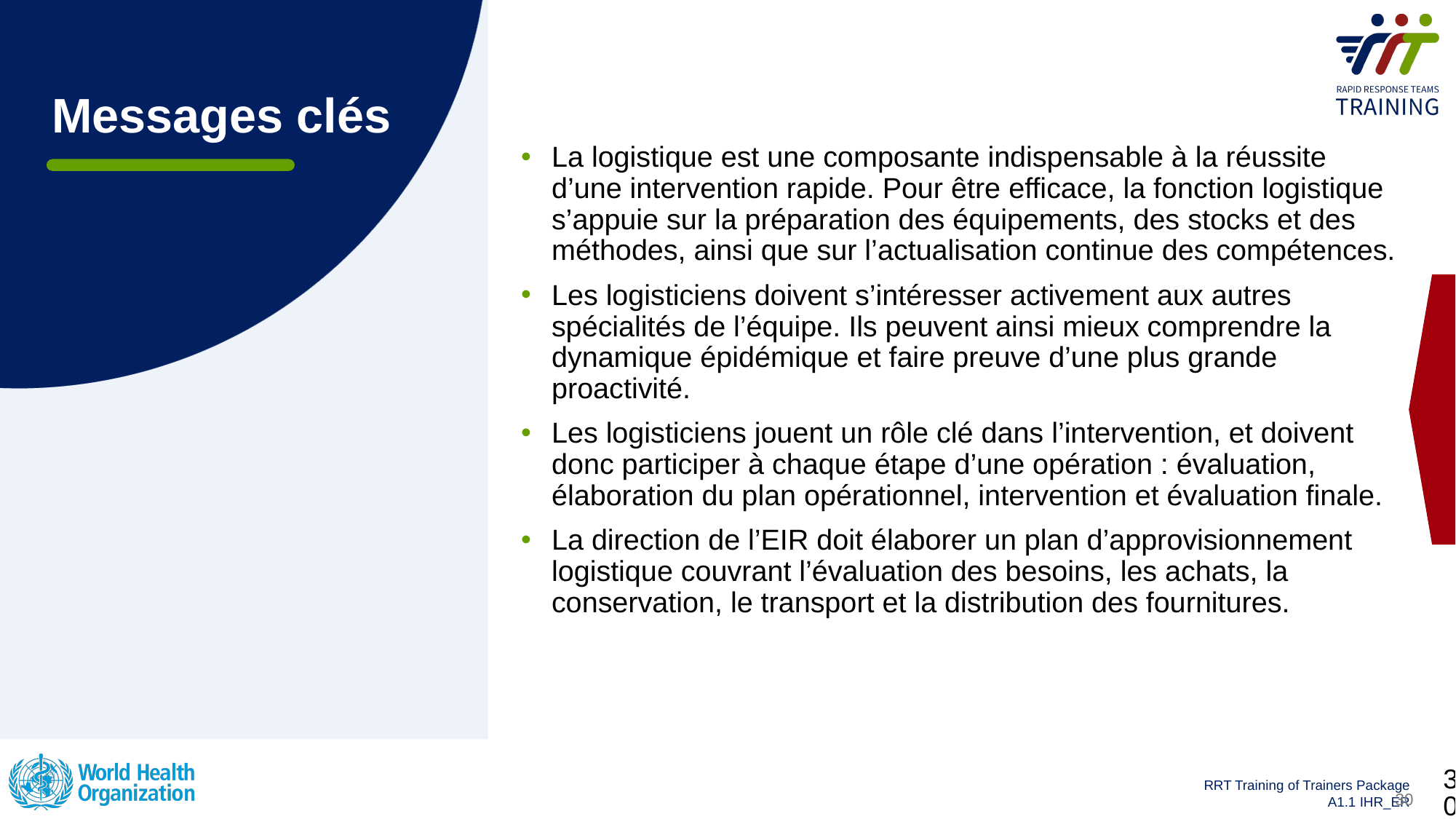

# Messages clés
La logistique est une composante indispensable à la réussite d’une intervention rapide. Pour être efficace, la fonction logistique s’appuie sur la préparation des équipements, des stocks et des méthodes, ainsi que sur l’actualisation continue des compétences.
Les logisticiens doivent s’intéresser activement aux autres spécialités de l’équipe. Ils peuvent ainsi mieux comprendre la dynamique épidémique et faire preuve d’une plus grande proactivité.
Les logisticiens jouent un rôle clé dans l’intervention, et doivent donc participer à chaque étape d’une opération : évaluation, élaboration du plan opérationnel, intervention et évaluation finale.
La direction de l’EIR doit élaborer un plan d’approvisionnement logistique couvrant l’évaluation des besoins, les achats, la conservation, le transport et la distribution des fournitures.
30